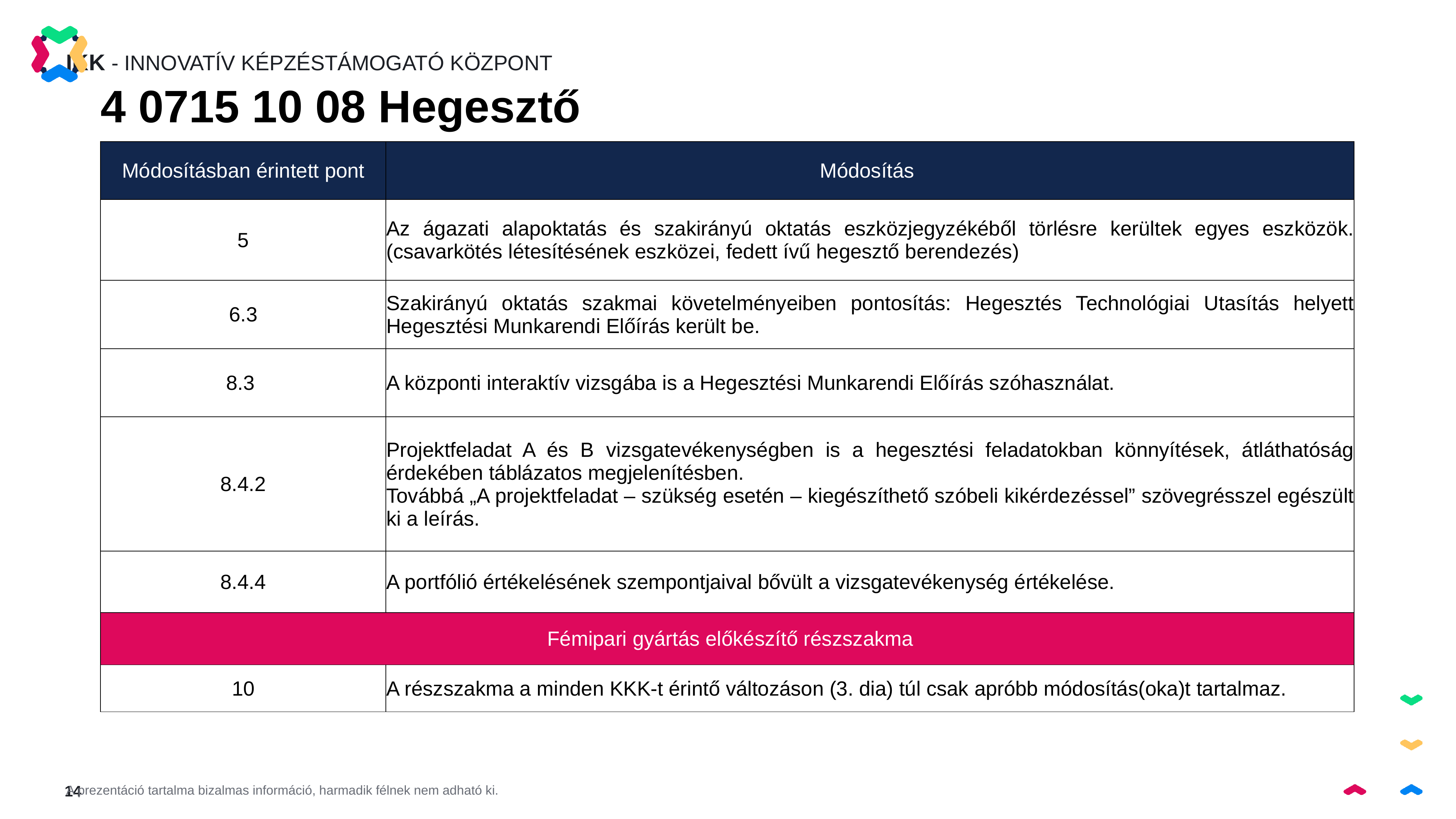

4 0715 10 08 Hegesztő

| Módosításban érintett pont | Módosítás |
| --- | --- |
| 5 | Az ágazati alapoktatás és szakirányú oktatás eszközjegyzékéből törlésre kerültek egyes eszközök. (csavarkötés létesítésének eszközei, fedett ívű hegesztő berendezés) |
| 6.3 | Szakirányú oktatás szakmai követelményeiben pontosítás: Hegesztés Technológiai Utasítás helyett Hegesztési Munkarendi Előírás került be. |
| 8.3 | A központi interaktív vizsgába is a Hegesztési Munkarendi Előírás szóhasználat. |
| 8.4.2 | Projektfeladat A és B vizsgatevékenységben is a hegesztési feladatokban könnyítések, átláthatóság érdekében táblázatos megjelenítésben. Továbbá „A projektfeladat – szükség esetén – kiegészíthető szóbeli kikérdezéssel” szövegrésszel egészült ki a leírás. |
| 8.4.4 | A portfólió értékelésének szempontjaival bővült a vizsgatevékenység értékelése. |
| Fémipari gyártás előkészítő részszakma |  |
| 10 | A részszakma a minden KKK-t érintő változáson (3. dia) túl csak apróbb módosítás(oka)t tartalmaz. |